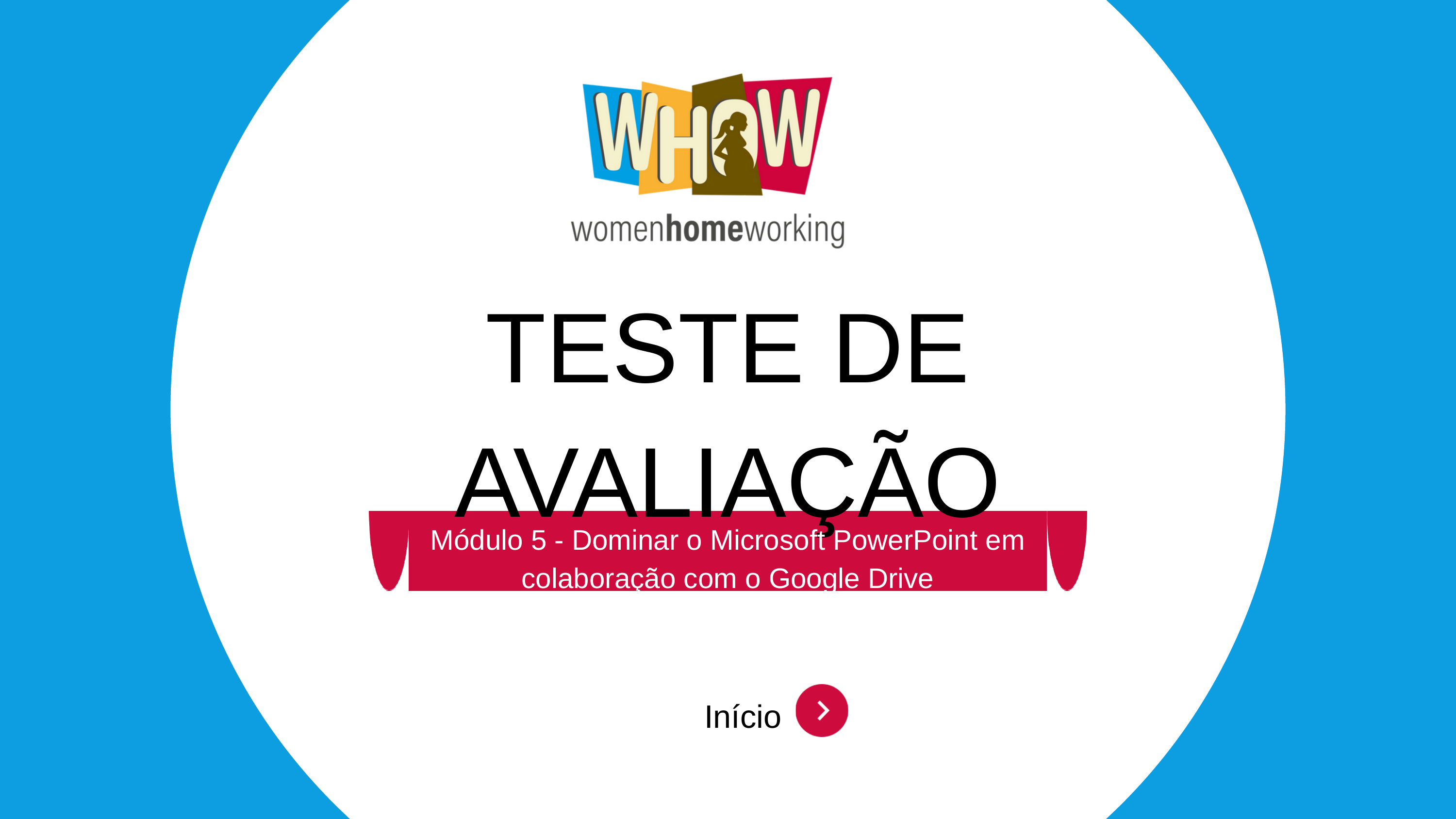

TESTE DE AVALIAÇÃO

Módulo 5 - Dominar o Microsoft PowerPoint em colaboração com o Google Drive

Início